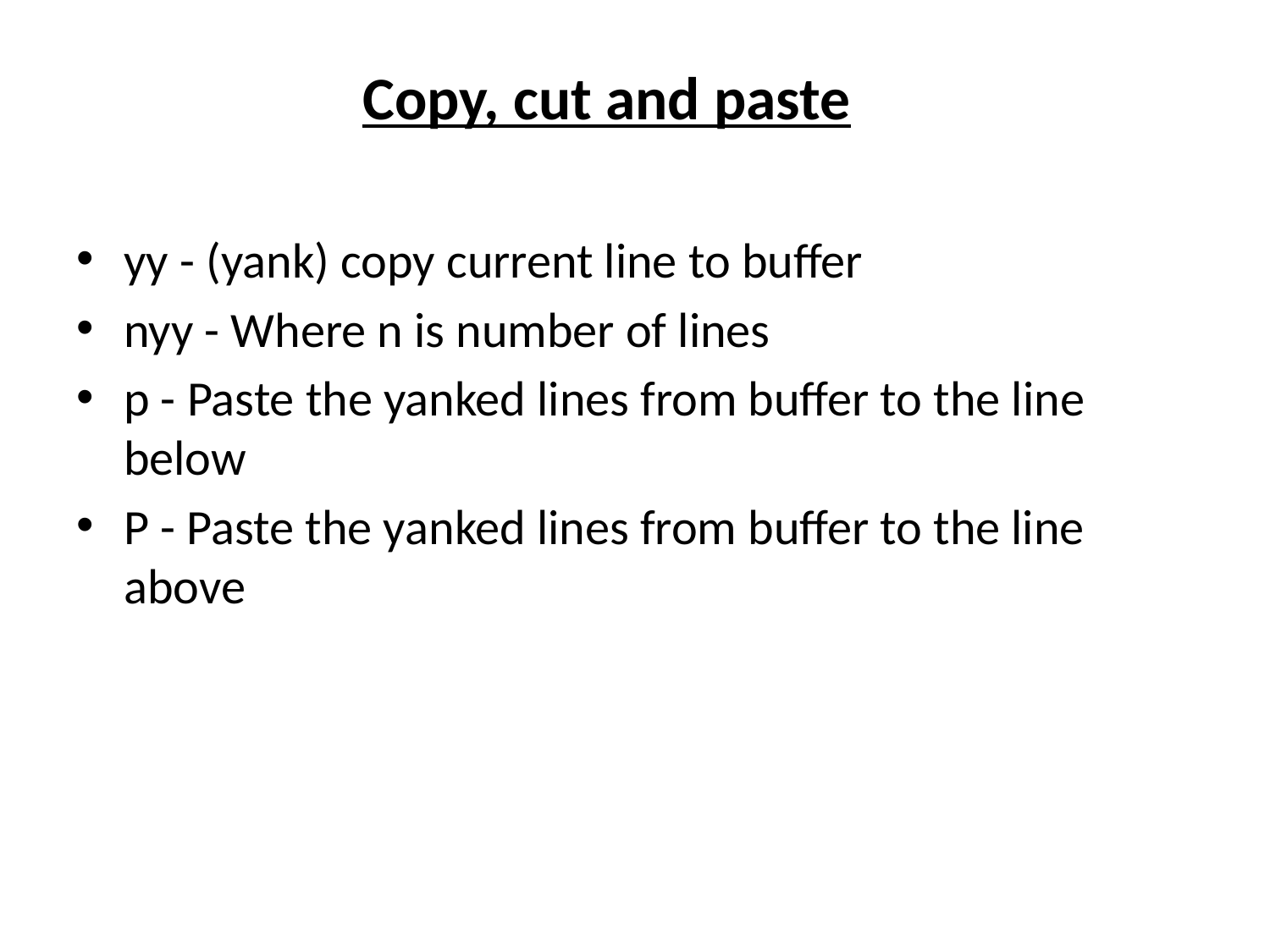

# Copy, cut and paste
yy - (yank) copy current line to buffer
nyy - Where n is number of lines
p - Paste the yanked lines from buffer to the line below
P - Paste the yanked lines from buffer to the line above